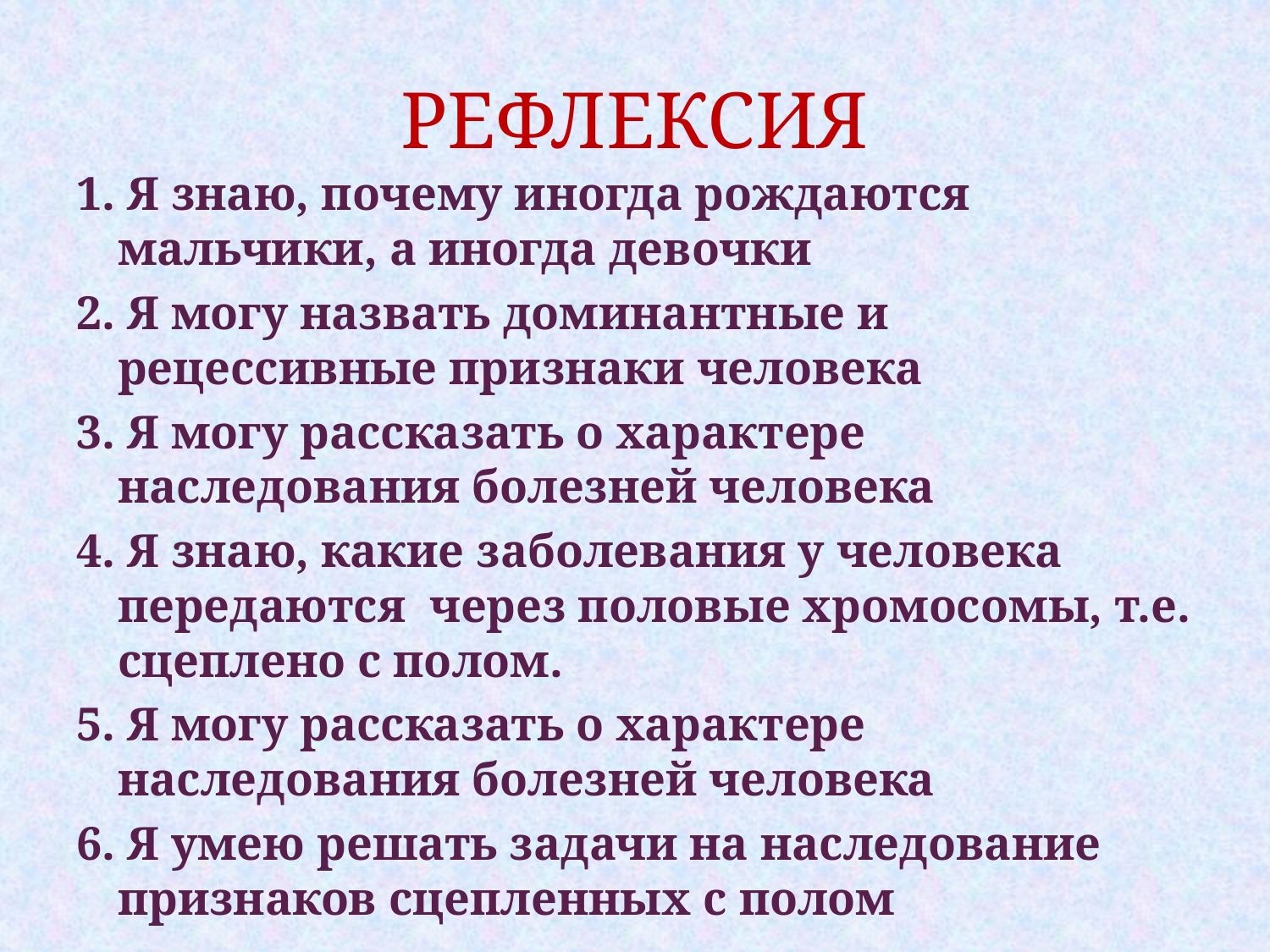

# РЕФЛЕКСИЯ
1. Я знаю, почему иногда рождаются мальчики, а иногда девочки
2. Я могу назвать доминантные и рецессивные признаки человека
3. Я могу рассказать о характере наследования болезней человека
4. Я знаю, какие заболевания у человека передаются  через половые хромосомы, т.е. сцеплено с полом.
5. Я могу рассказать о характере наследования болезней человека
6. Я умею решать задачи на наследование признаков сцепленных с полом